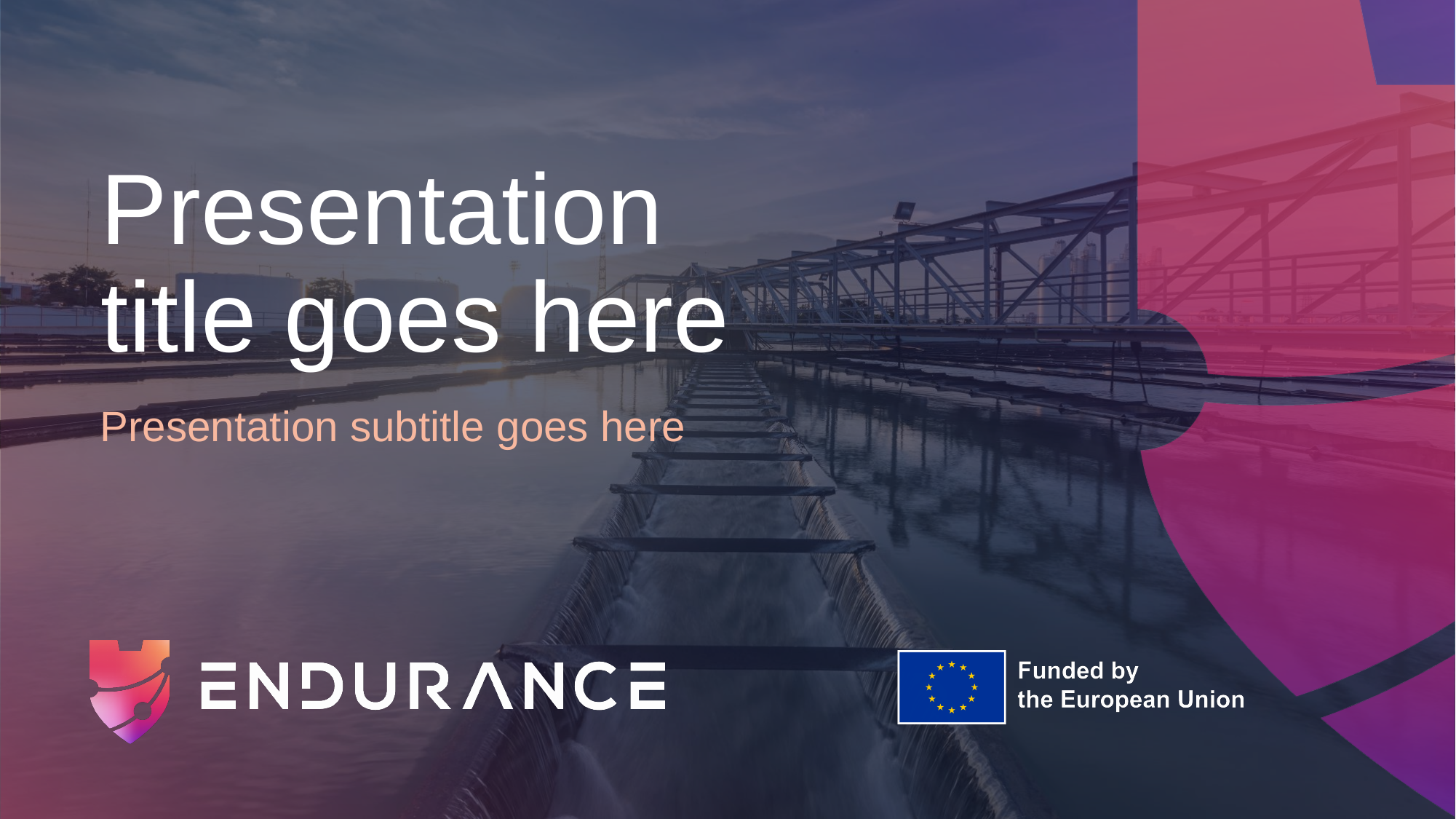

# Presentation title goes here
Presentation subtitle goes here